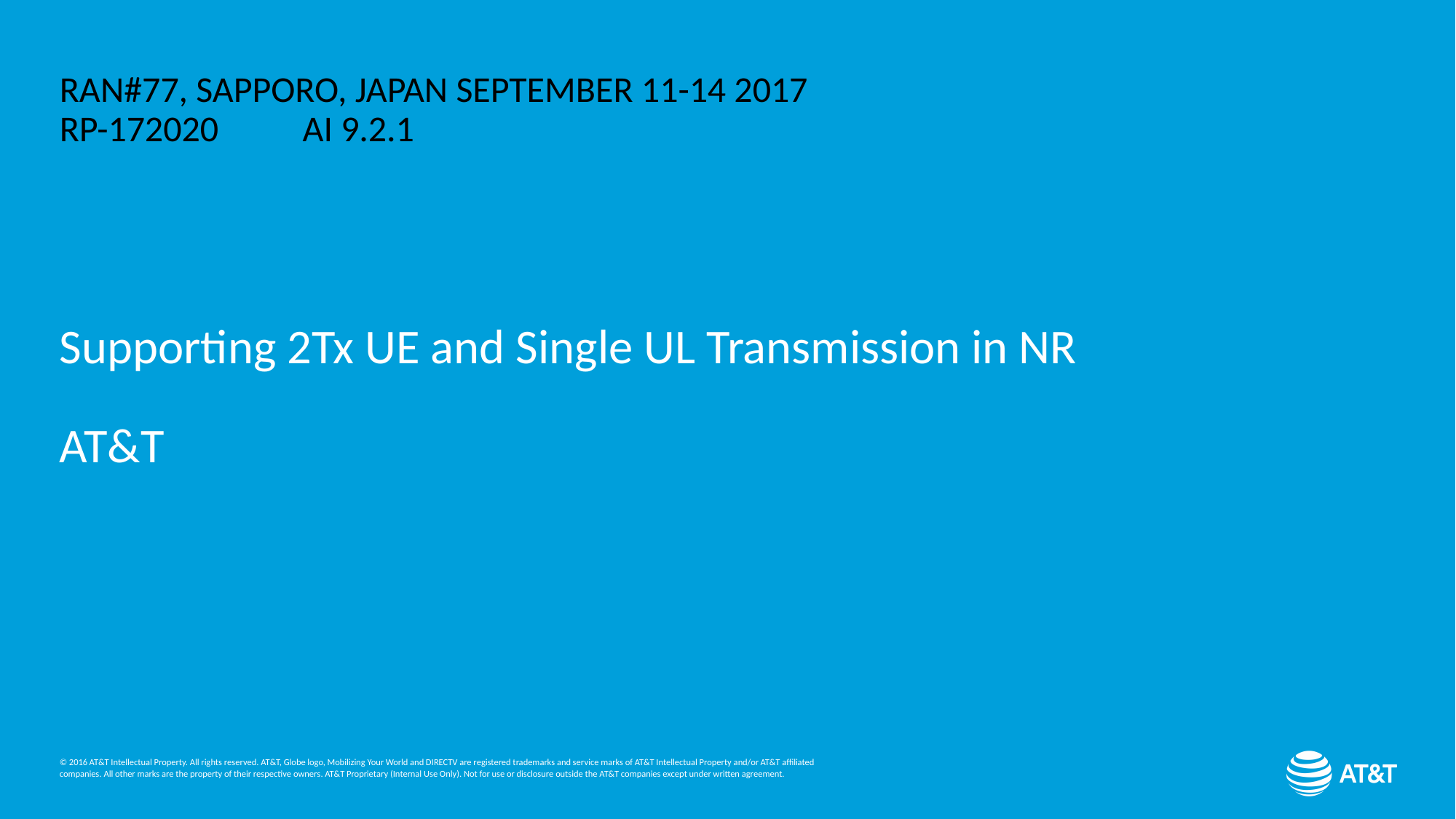

RAN#77, SAPPORO, JAPAN SEPTEMBER 11-14 2017		  			                 RP-172020	   AI 9.2.1
# Supporting 2Tx UE and Single UL Transmission in NR
AT&T